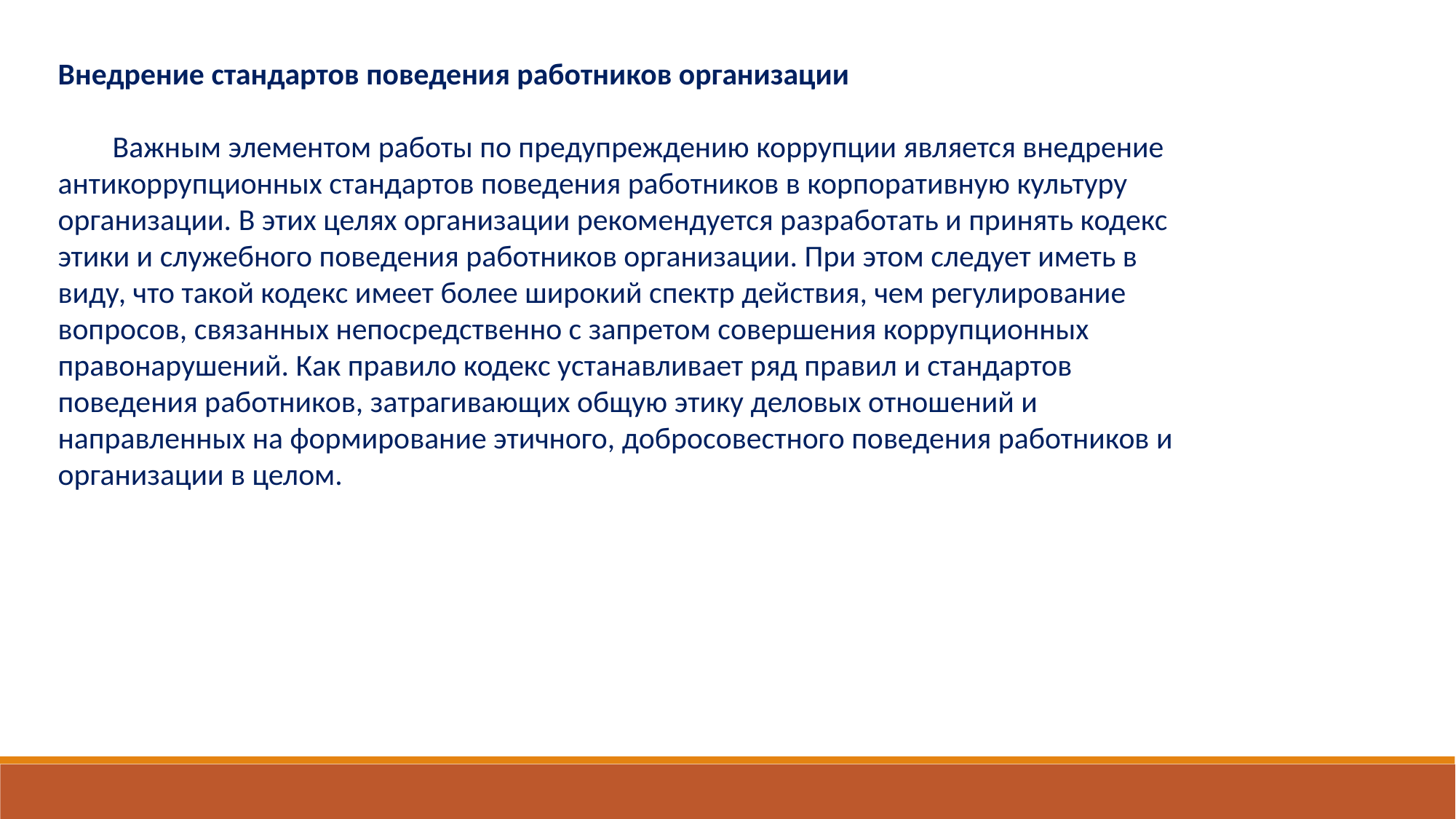

Внедрение стандартов поведения работников организации

Важным элементом работы по предупреждению коррупции является внедрение антикоррупционных стандартов поведения работников в корпоративную культуру организации. В этих целях организации рекомендуется разработать и принять кодекс этики и служебного поведения работников организации. При этом следует иметь в виду, что такой кодекс имеет более широкий спектр действия, чем регулирование вопросов, связанных непосредственно с запретом совершения коррупционных правонарушений. Как правило кодекс устанавливает ряд правил и стандартов поведения работников, затрагивающих общую этику деловых отношений и направленных на формирование этичного, добросовестного поведения работников и организации в целом.